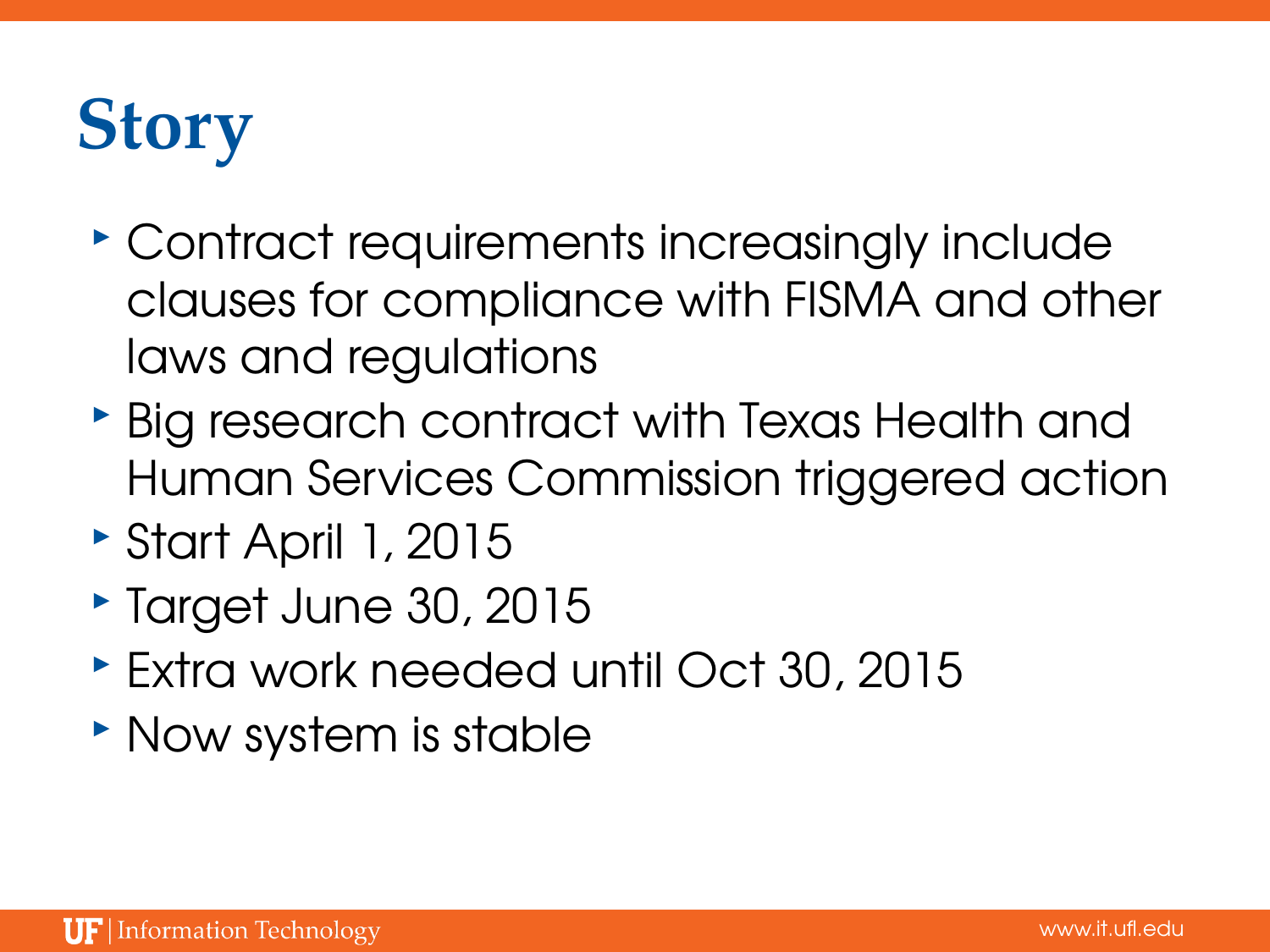

# Story
Contract requirements increasingly include clauses for compliance with FISMA and other laws and regulations
Big research contract with Texas Health and Human Services Commission triggered action
Start April 1, 2015
Target June 30, 2015
Extra work needed until Oct 30, 2015
Now system is stable